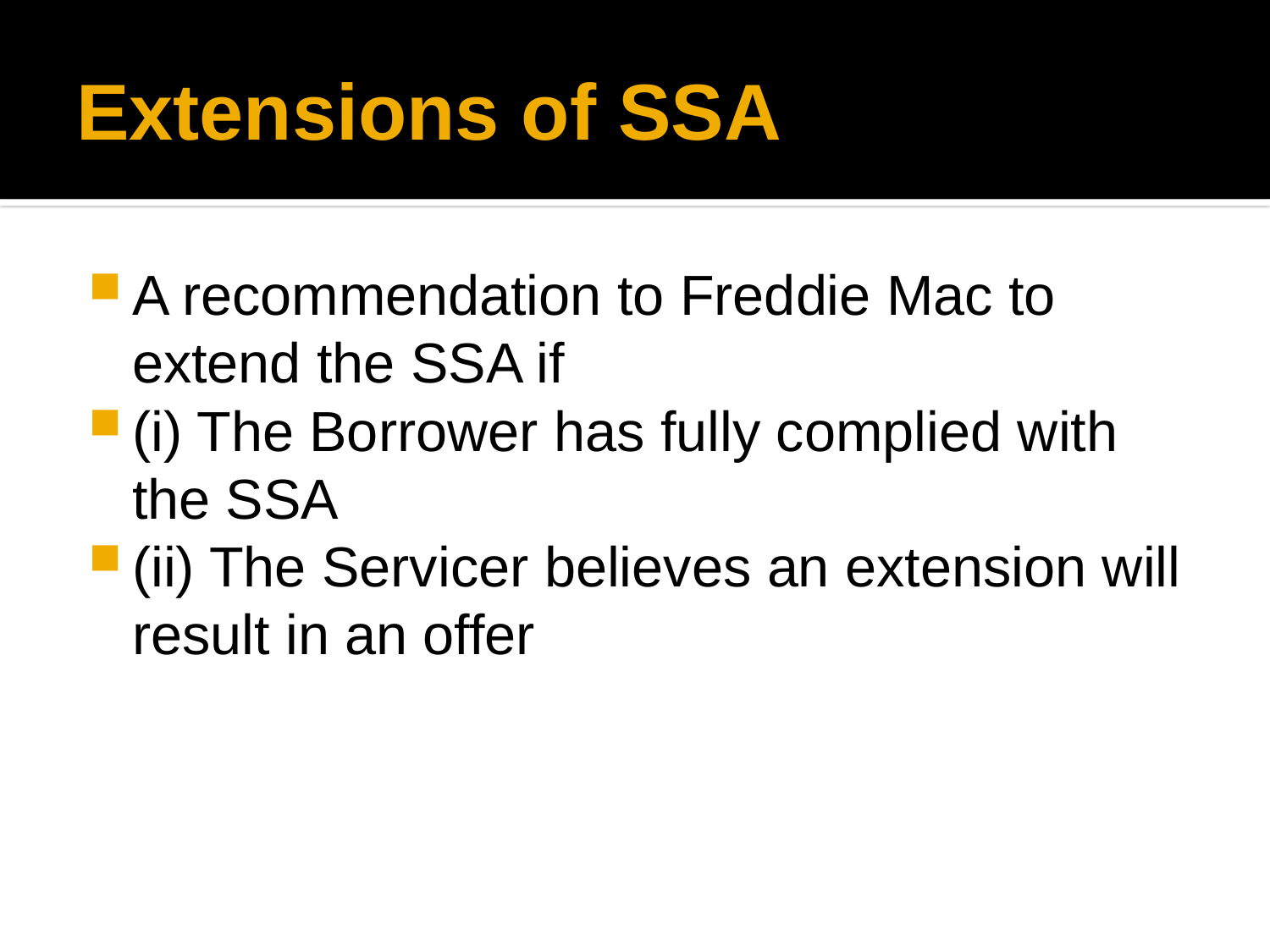

# Extensions of SSA
A recommendation to Freddie Mac to extend the SSA if
(i) The Borrower has fully complied with the SSA
(ii) The Servicer believes an extension will result in an offer